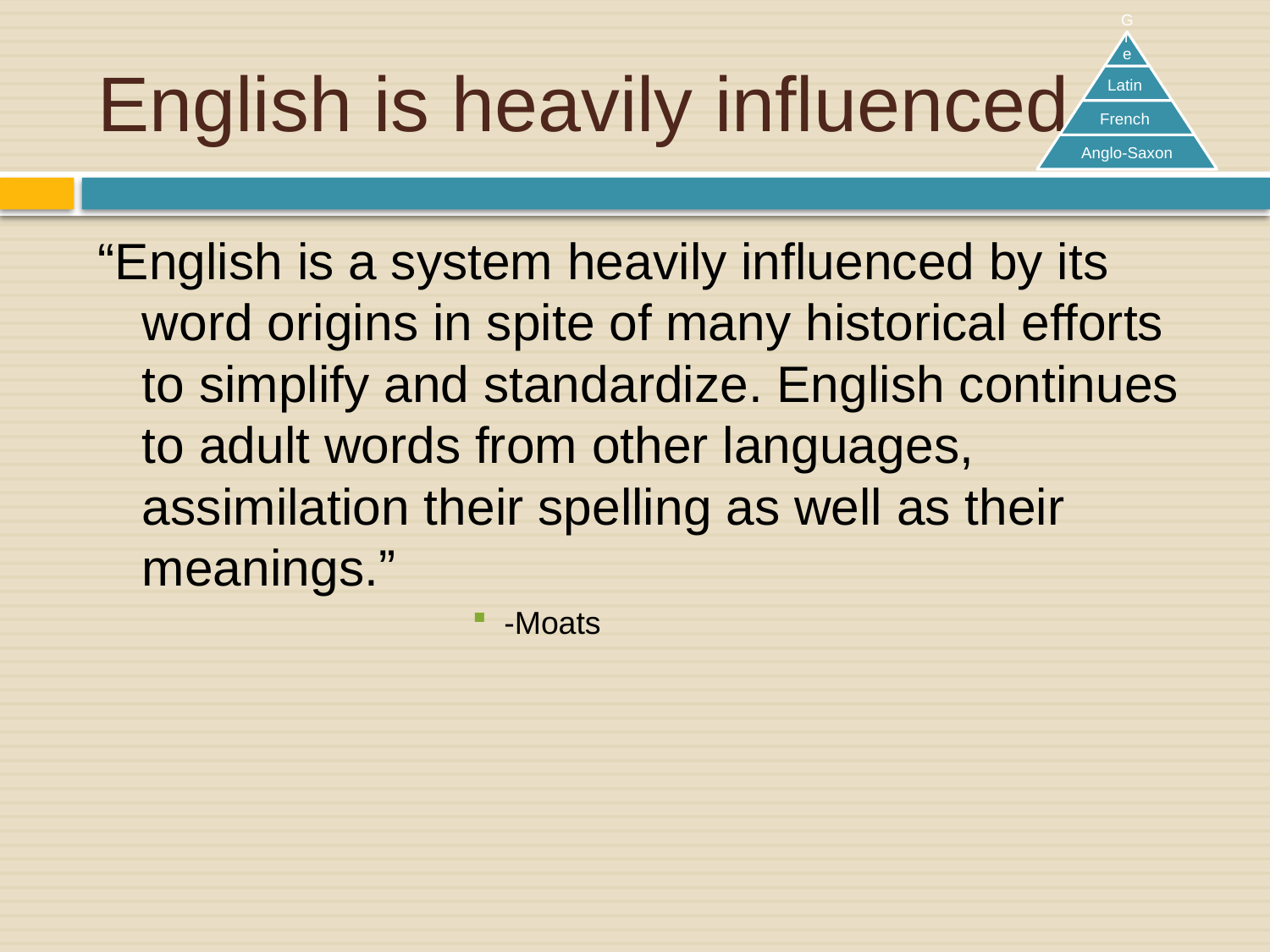

# English is heavily influenced…
Greek
Latin
French
Anglo-Saxon
“English is a system heavily influenced by its word origins in spite of many historical efforts to simplify and standardize. English continues to adult words from other languages, assimilation their spelling as well as their meanings.”
-Moats